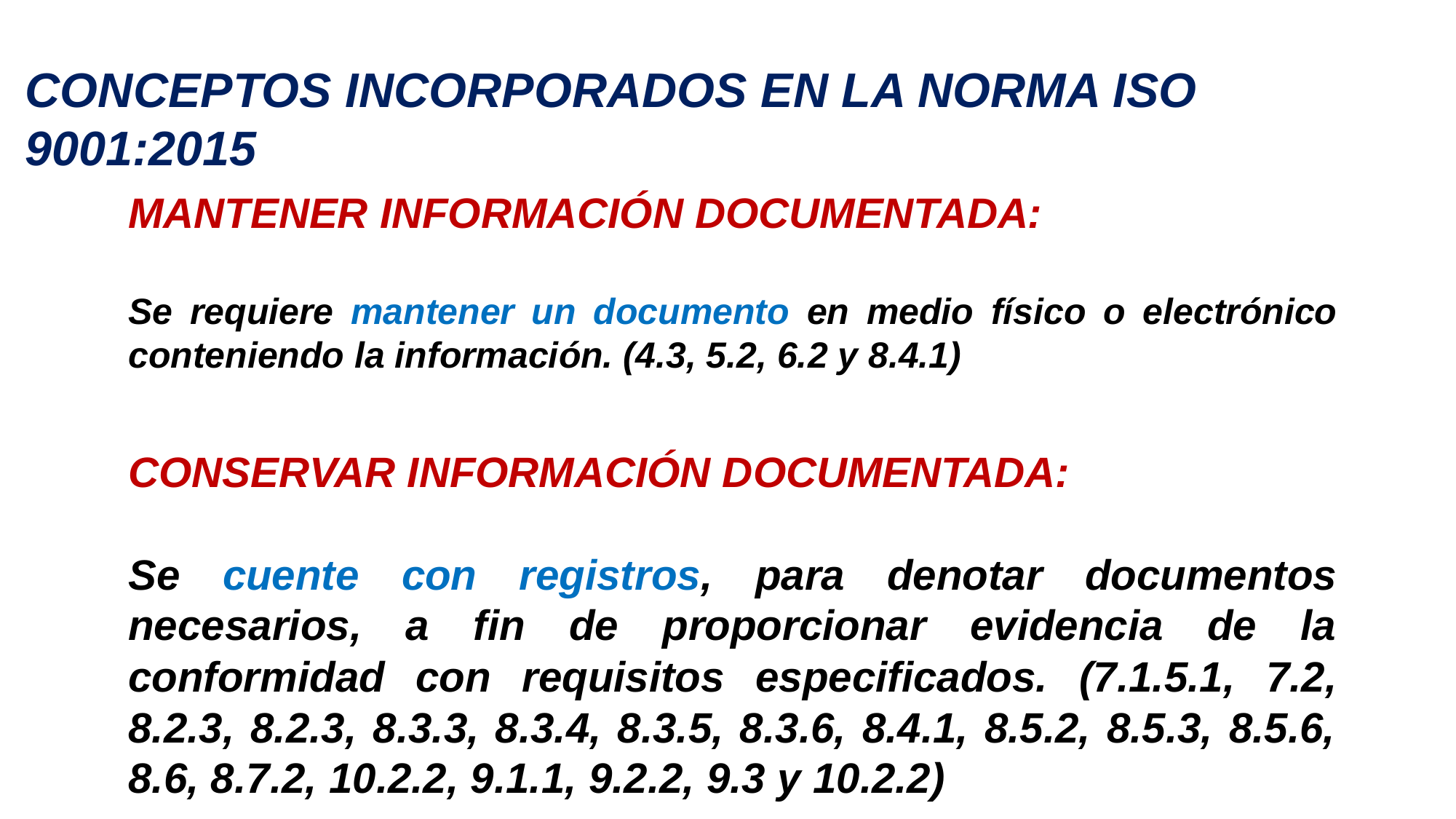

CONCEPTOS INCORPORADOS EN LA NORMA ISO 9001:2015
MANTENER INFORMACIÓN DOCUMENTADA:

Se requiere mantener un documento en medio físico o electrónico conteniendo la información. (4.3, 5.2, 6.2 y 8.4.1)
CONSERVAR INFORMACIÓN DOCUMENTADA:

Se cuente con registros, para denotar documentos necesarios, a fin de proporcionar evidencia de la conformidad con requisitos especificados. (7.1.5.1, 7.2, 8.2.3, 8.2.3, 8.3.3, 8.3.4, 8.3.5, 8.3.6, 8.4.1, 8.5.2, 8.5.3, 8.5.6, 8.6, 8.7.2, 10.2.2, 9.1.1, 9.2.2, 9.3 y 10.2.2)